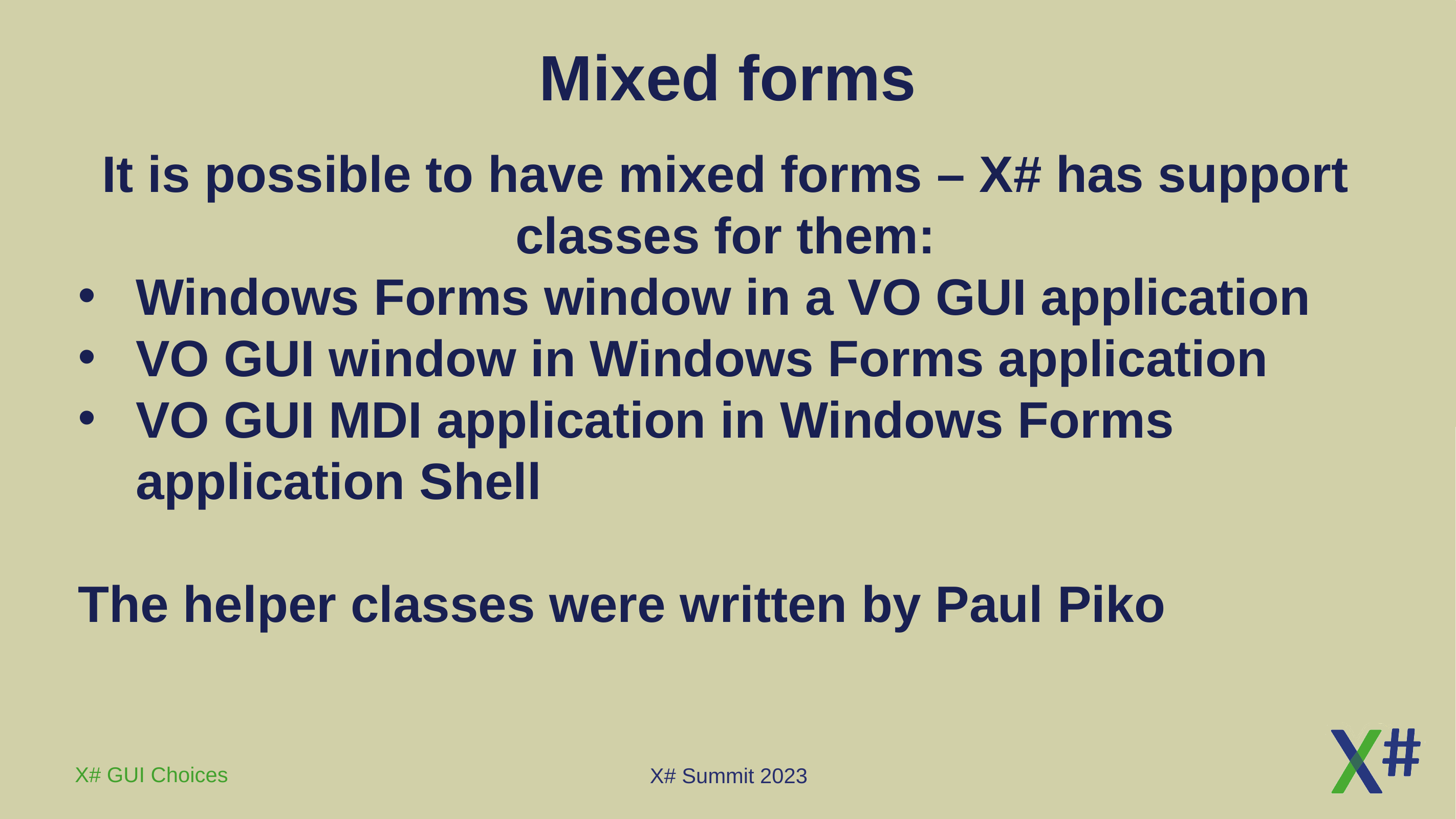

# Mixed forms
It is possible to have mixed forms – X# has support classes for them:
Windows Forms window in a VO GUI application
VO GUI window in Windows Forms application
VO GUI MDI application in Windows Forms application Shell

The helper classes were written by Paul Piko